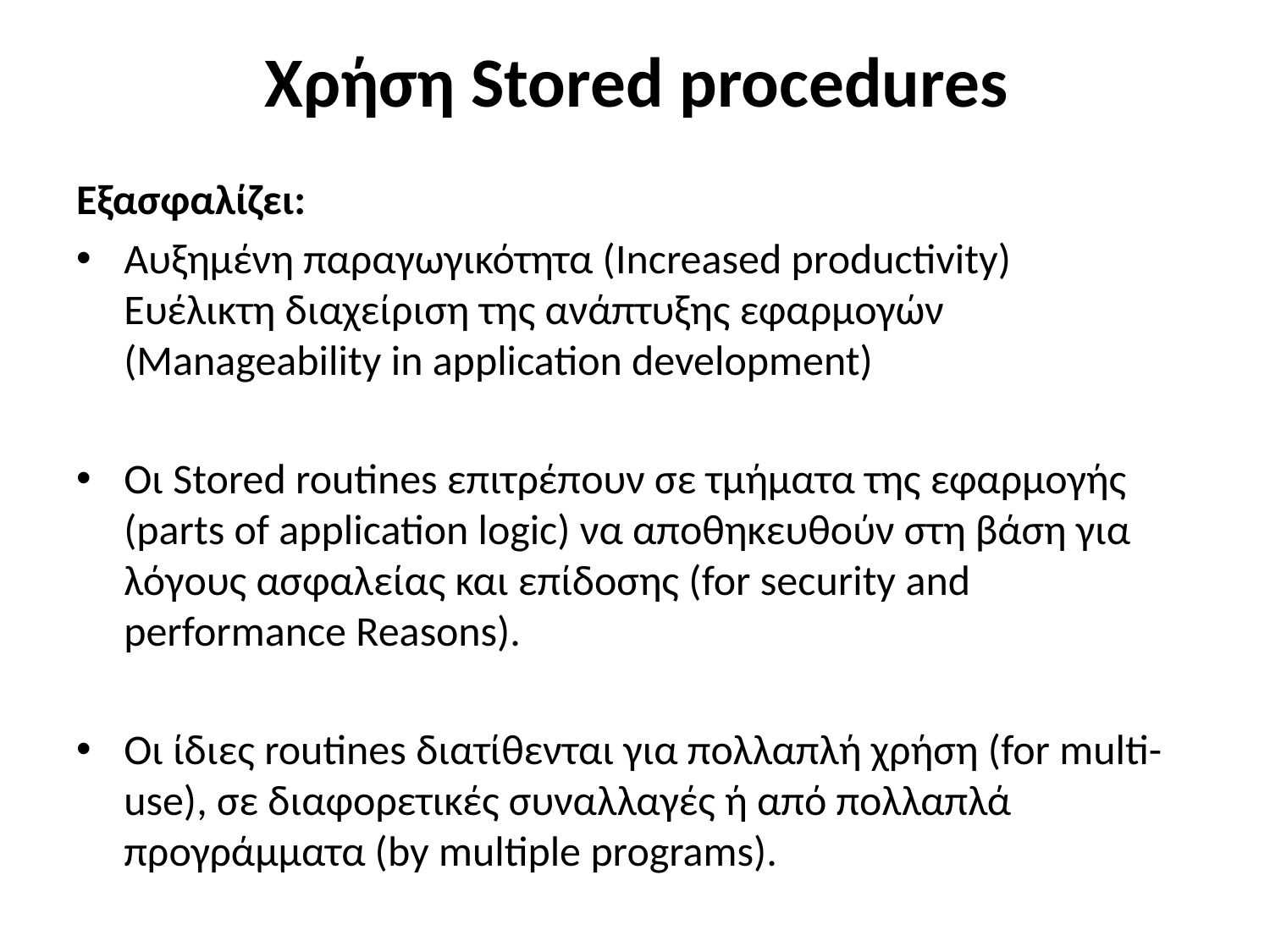

# Χρήση Stored procedures
Εξασφαλίζει:
Αυξημένη παραγωγικότητα (Increased productivity)    Ευέλικτη διαχείριση της ανάπτυξης εφαρμογών (Manageability in application development)

Οι Stored routines επιτρέπουν σε τμήματα της εφαρμογής (parts of application logic) να αποθηκευθούν στη βάση για λόγους ασφαλείας και επίδοσης (for security and performance Reasons).

Οι ίδιες routines διατίθενται για πολλαπλή χρήση (for multi-use), σε διαφορετικές συναλλαγές ή από πολλαπλά προγράμματα (by multiple programs).